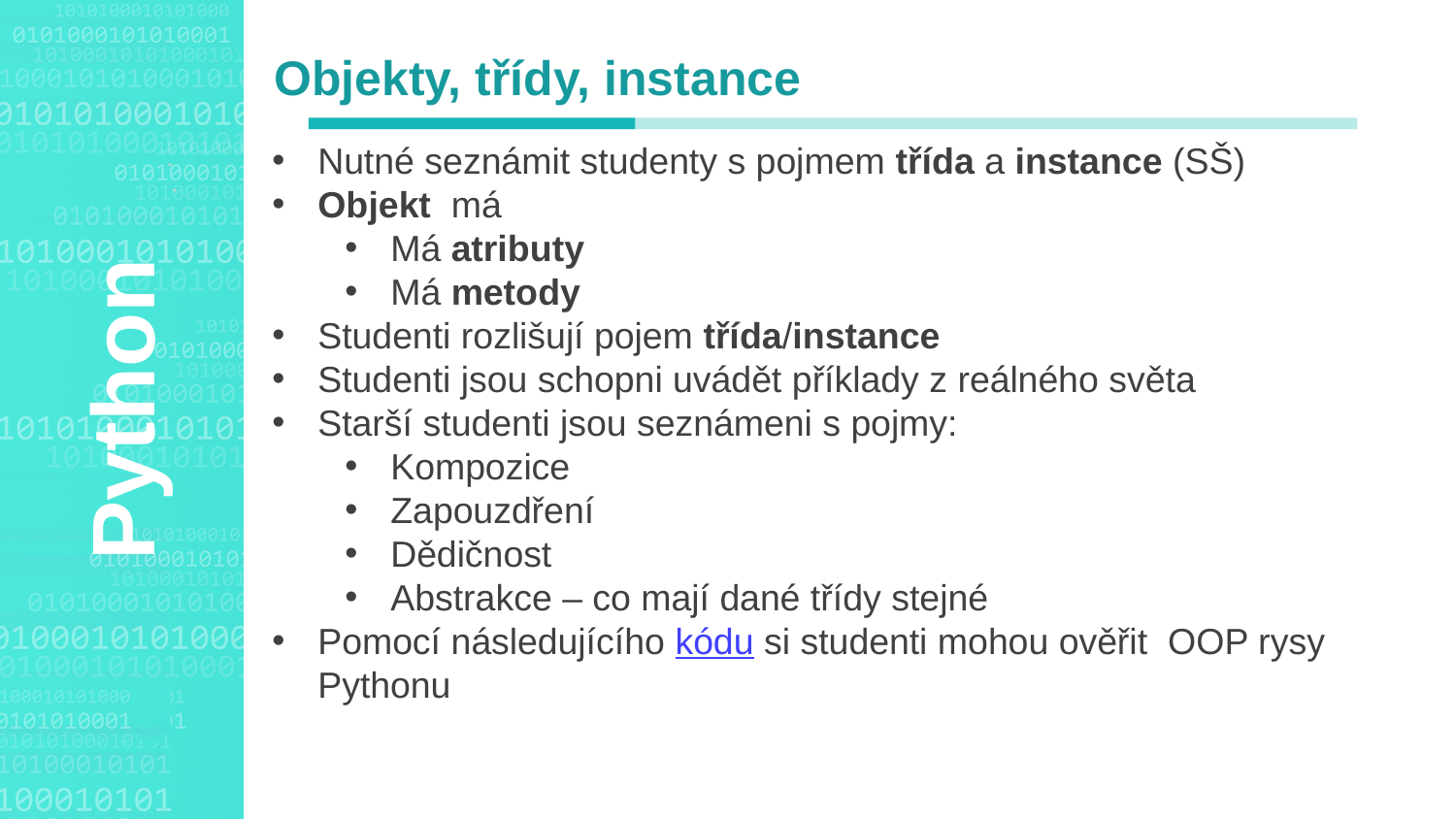

Objekty, třídy, instance
Nutné seznámit studenty s pojmem třída a instance (SŠ)
Objekt  má
Má atributy
Má metody
Studenti rozlišují pojem třída/instance
Studenti jsou schopni uvádět příklady z reálného světa
Starší studenti jsou seznámeni s pojmy:
Kompozice
Zapouzdření
Dědičnost
Abstrakce – co mají dané třídy stejné
Pomocí následujícího kódu si studenti mohou ověřit  OOP rysy  Pythonu

Agenda Style

Python